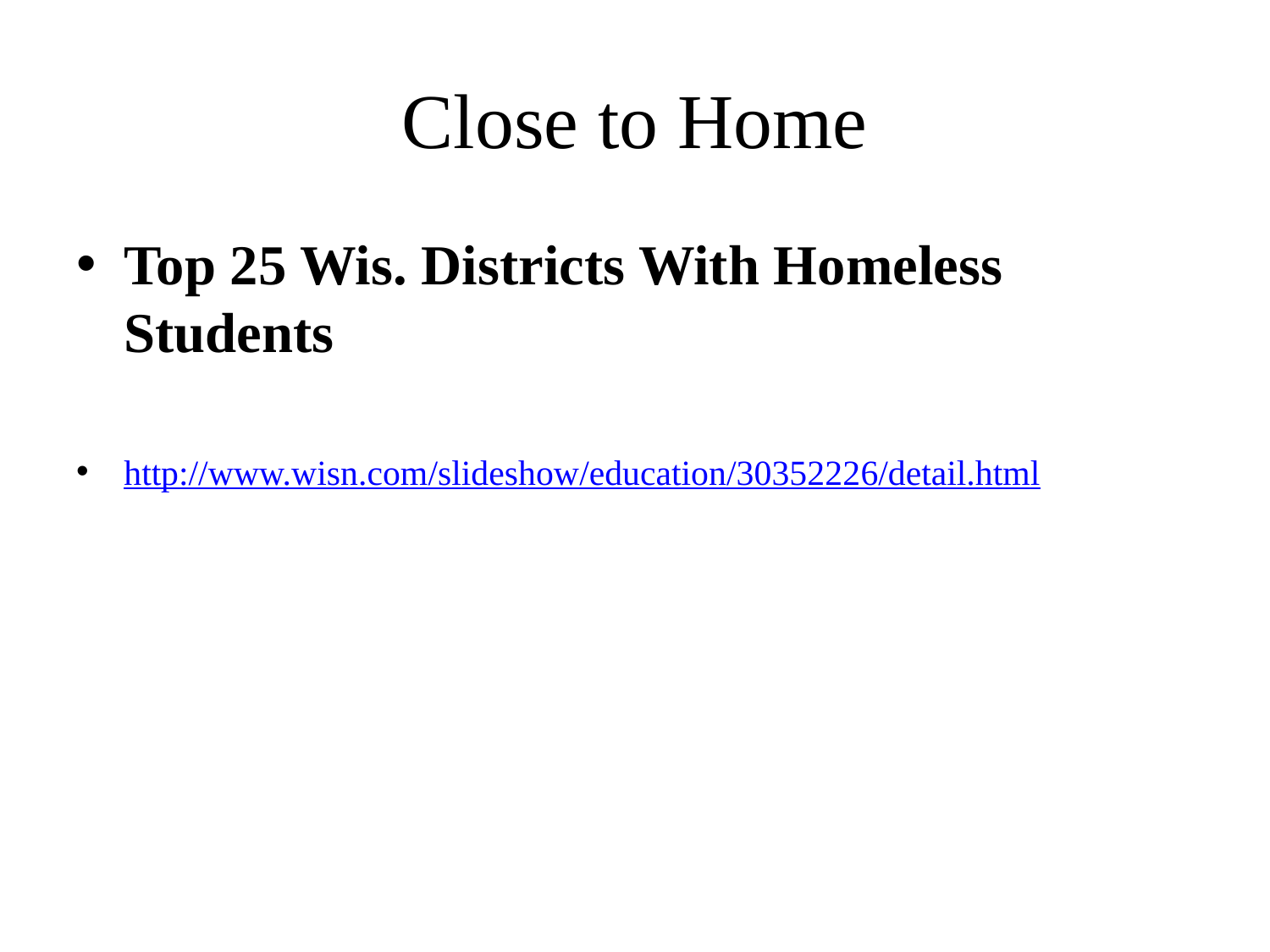

# Close to Home
Top 25 Wis. Districts With Homeless Students

http://www.wisn.com/slideshow/education/30352226/detail.html